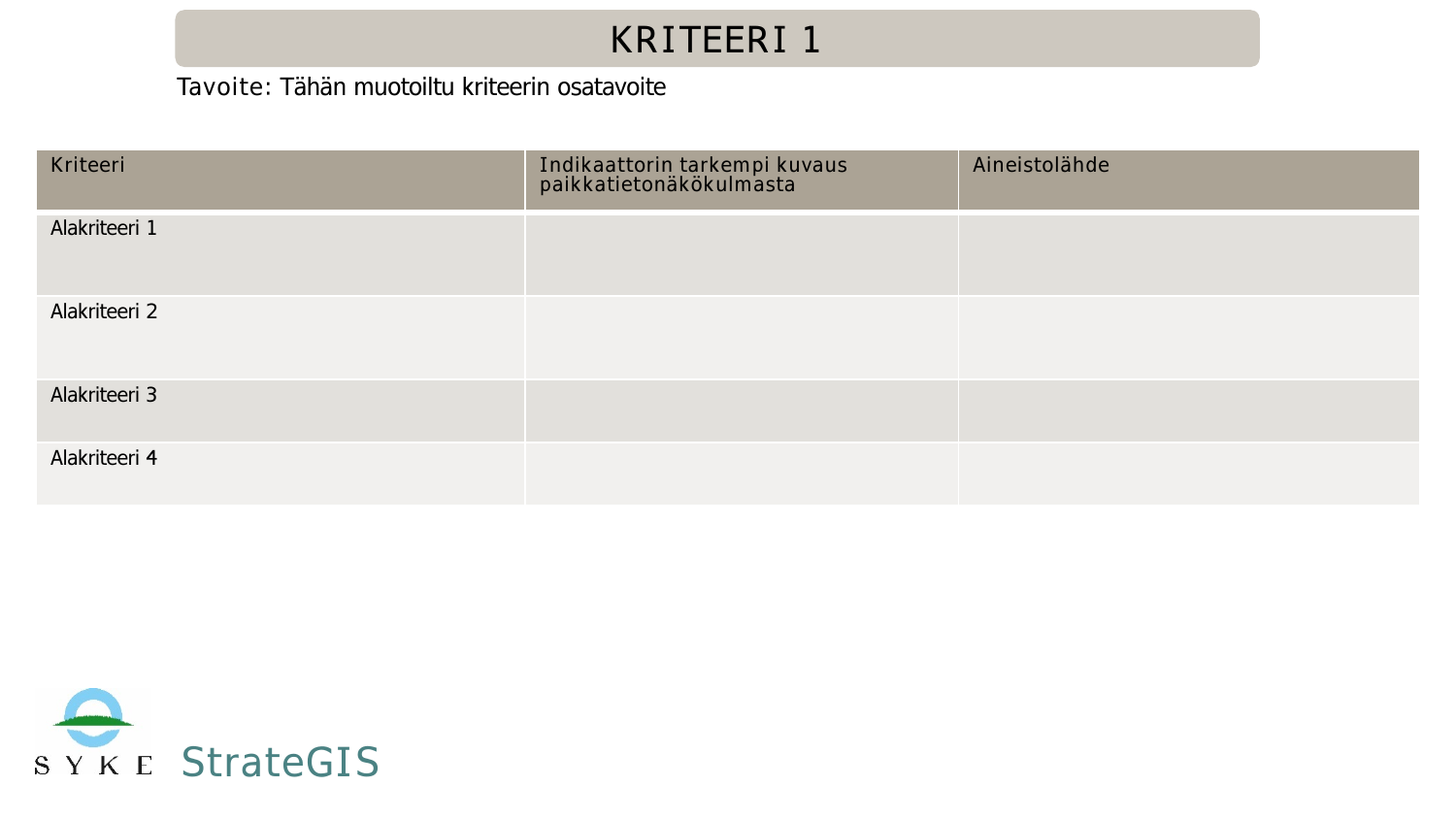

KRITEERI 1
Tavoite: Tähän muotoiltu kriteerin osatavoite

| Kriteeri | Indikaattorin tarkempi kuvaus paikkatietonäkökulmasta | Aineistolähde |
| --- | --- | --- |
| Alakriteeri 1 |  |  |
| Alakriteeri 2 |  |  |
| Alakriteeri 3 |  |  |
| Alakriteeri 4 |  |  |
StrateGIS